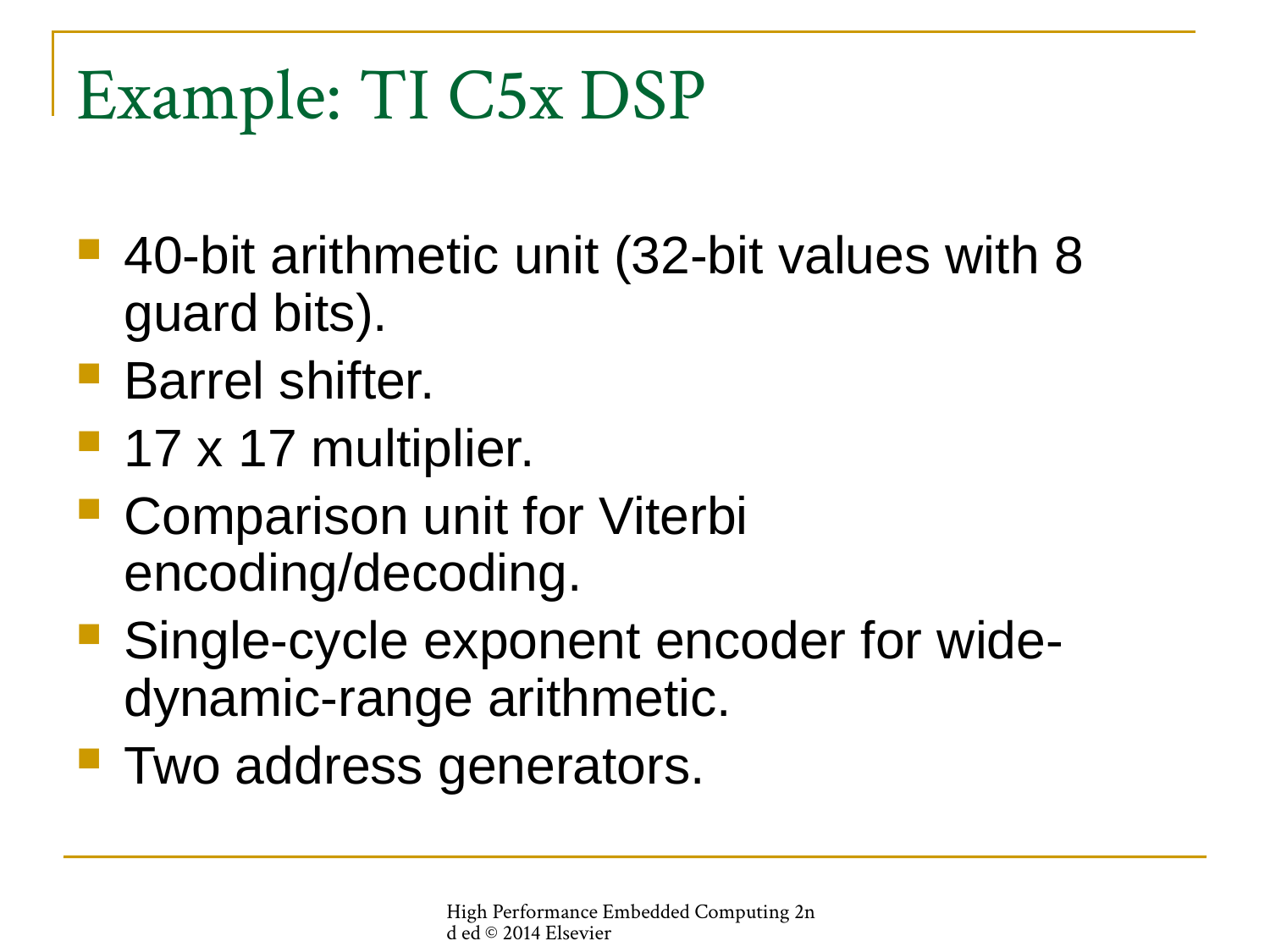

# Example: TI C5x DSP
40-bit arithmetic unit (32-bit values with 8 guard bits).
Barrel shifter.
17 x 17 multiplier.
Comparison unit for Viterbi encoding/decoding.
Single-cycle exponent encoder for wide-dynamic-range arithmetic.
Two address generators.
High Performance Embedded Computing 2nd ed © 2014 Elsevier